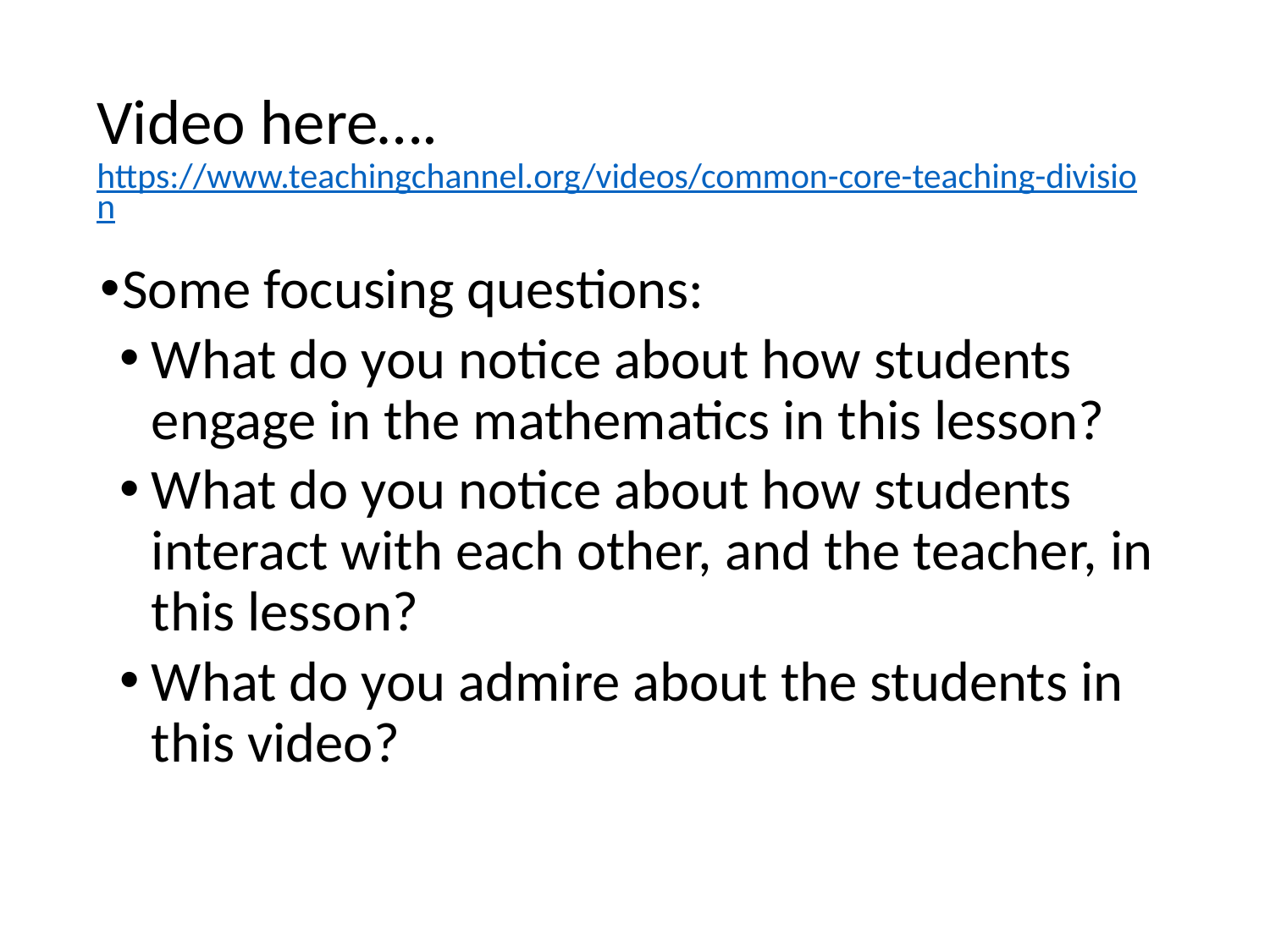

# Video here…. https://www.teachingchannel.org/videos/common-core-teaching-division
Some focusing questions:
What do you notice about how students engage in the mathematics in this lesson?
What do you notice about how students interact with each other, and the teacher, in this lesson?
What do you admire about the students in this video?